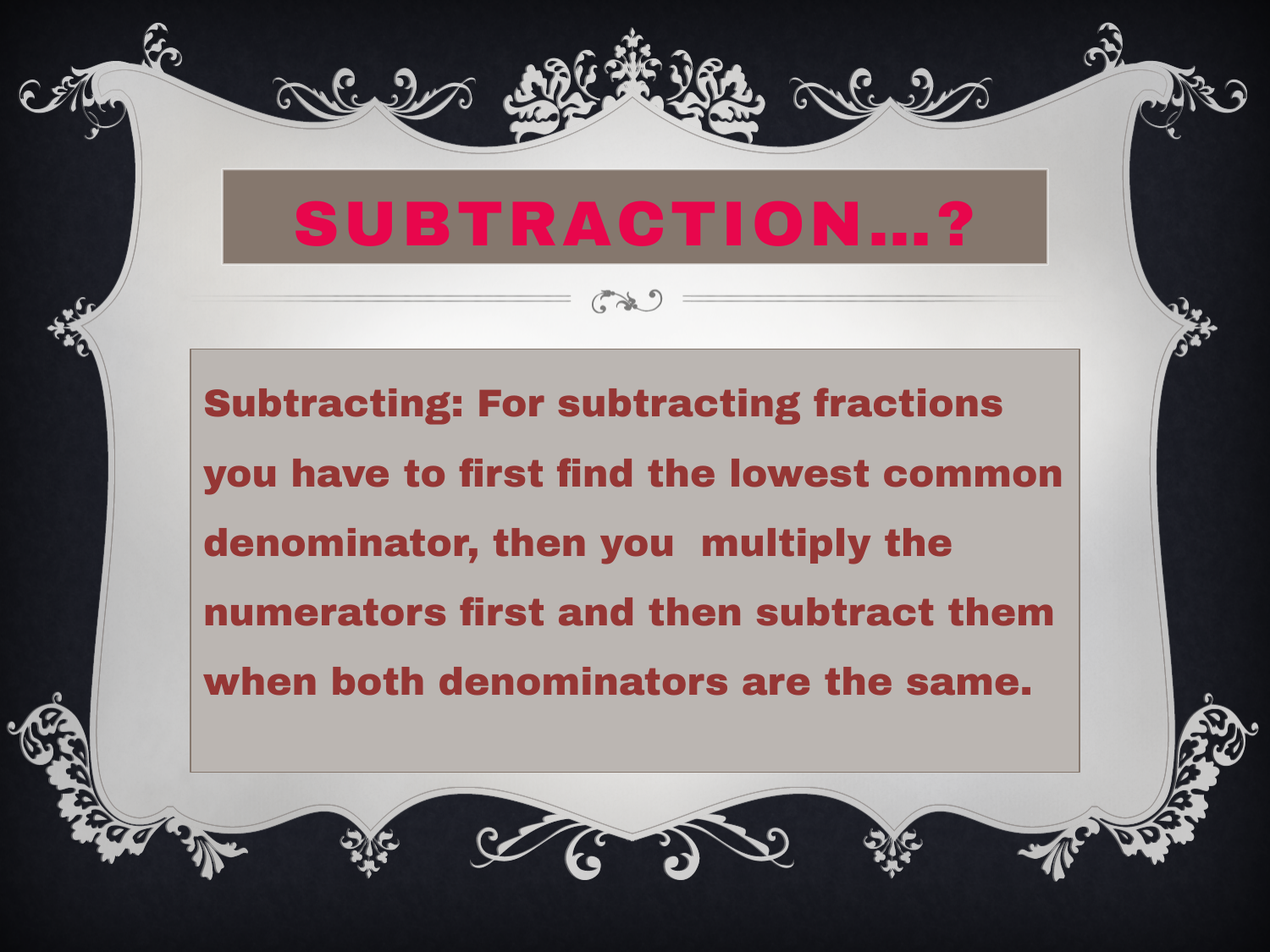

# Subtraction…?
Subtracting: For subtracting fractions you have to first find the lowest common denominator, then you  multiply the numerators first and then subtract them when both denominators are the same.